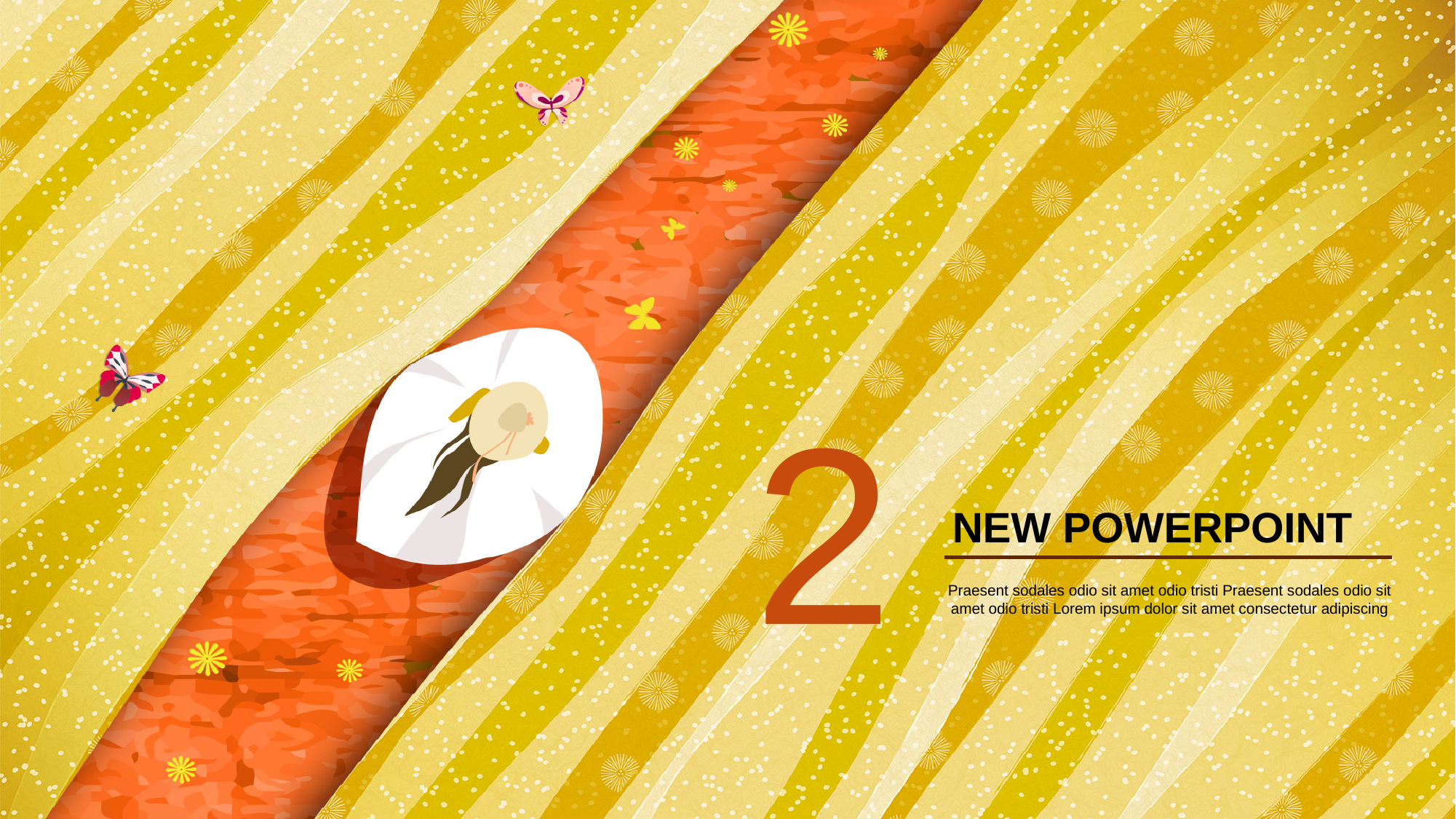

2
NEW POWERPOINT
Praesent sodales odio sit amet odio tristi Praesent sodales odio sit amet odio tristi Lorem ipsum dolor sit amet consectetur adipiscing